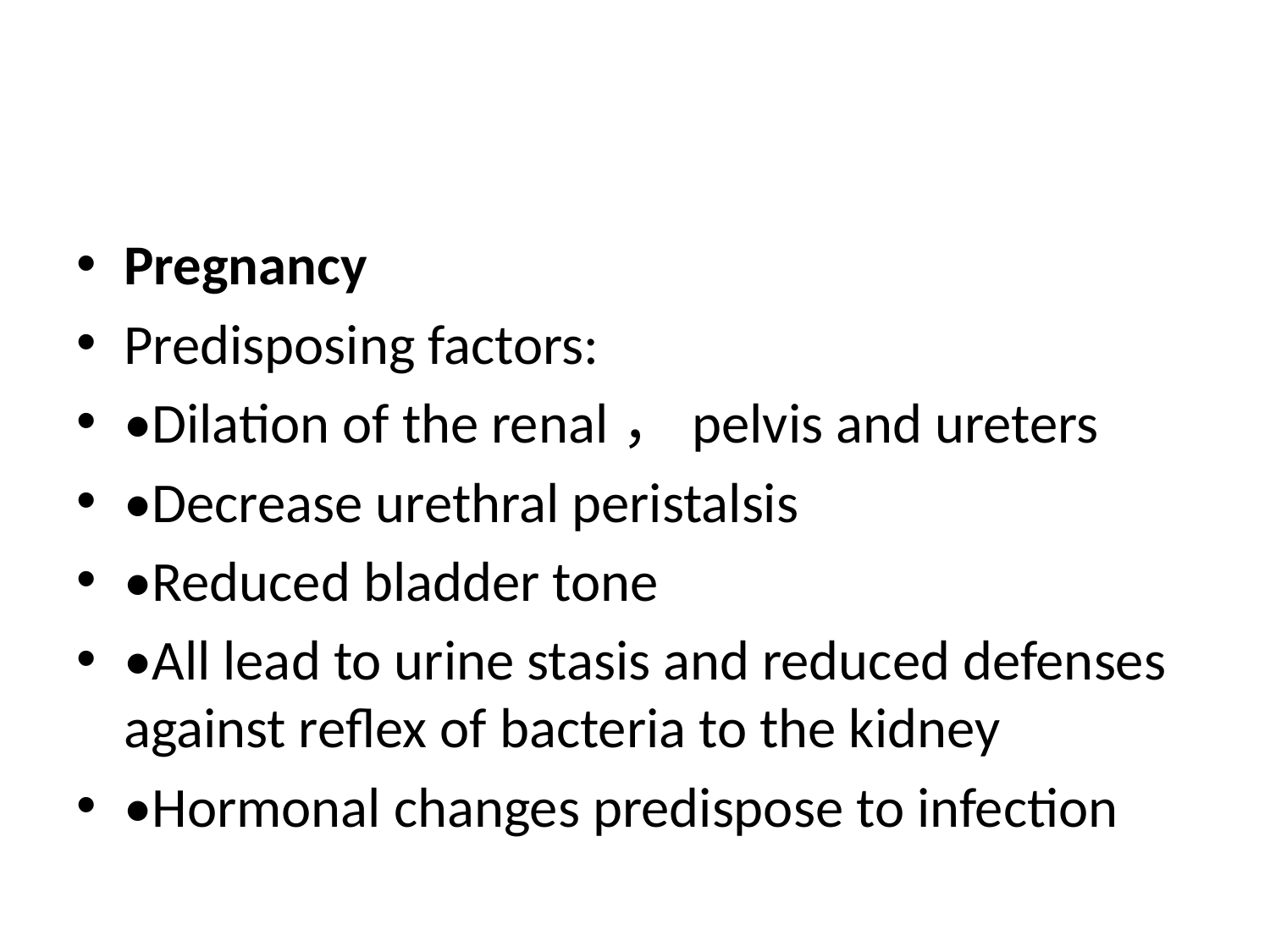

#
Pregnancy
Predisposing factors:
•Dilation of the renal，pelvis and ureters
•Decrease urethral peristalsis
•Reduced bladder tone
•All lead to urine stasis and reduced defenses against reflex of bacteria to the kidney
•Hormonal changes predispose to infection